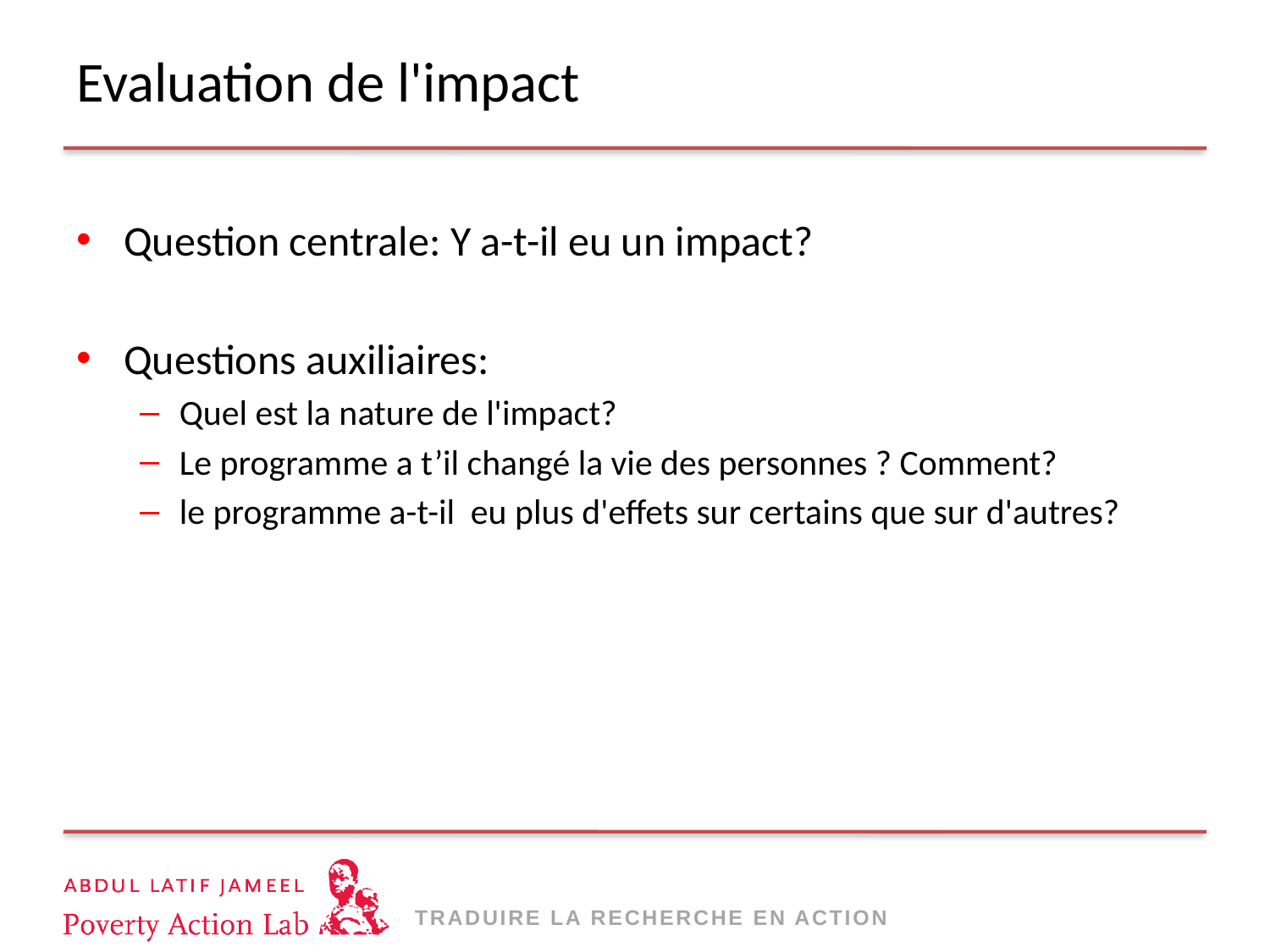

# Evaluation de l'impact
Question centrale: Y a-t-il eu un impact?

Questions auxiliaires:
Quel est la nature de l'impact?
Le programme a t’il changé la vie des personnes ? Comment?
le programme a-t-il  eu plus d'effets sur certains que sur d'autres?